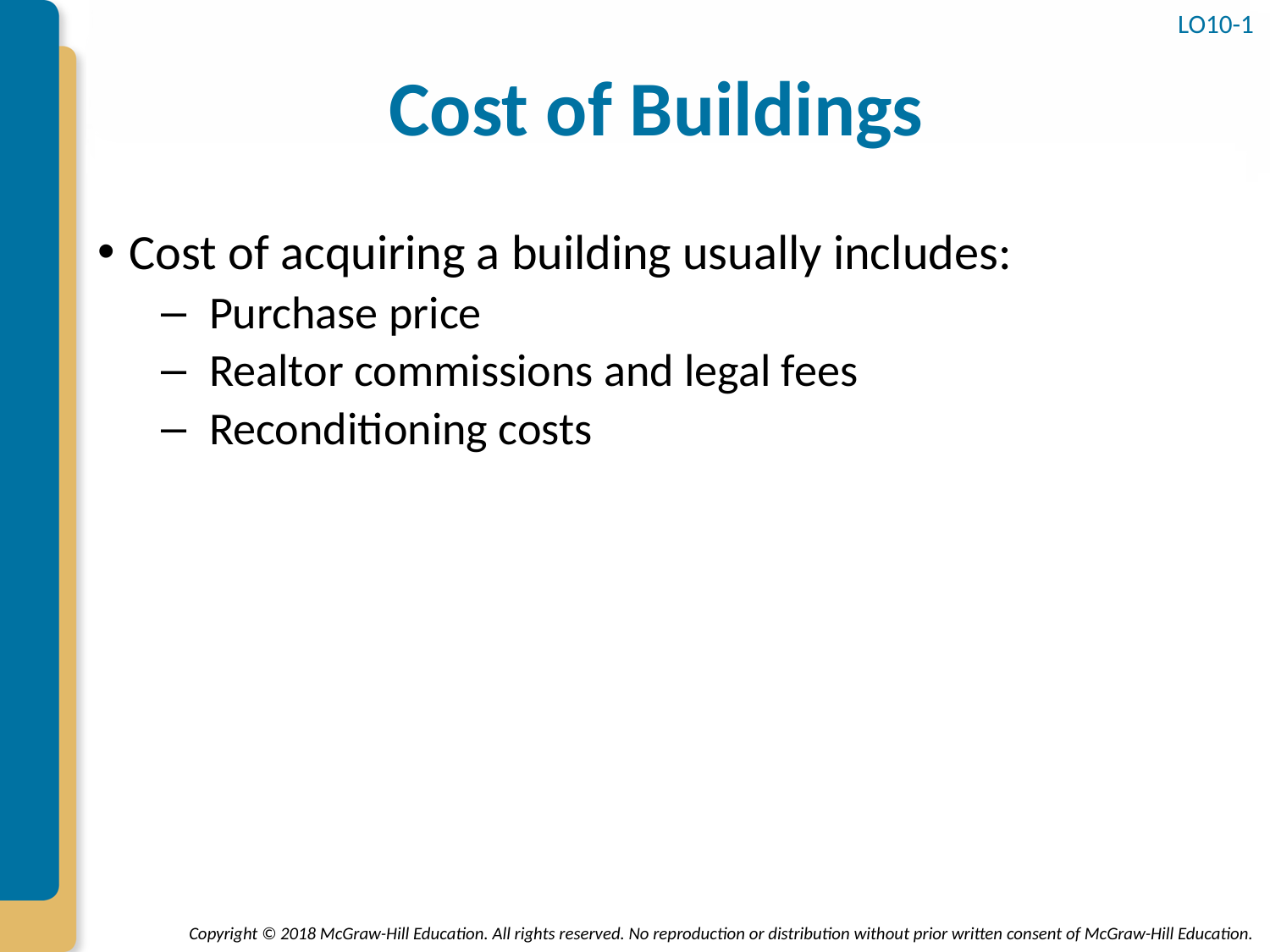

LO10-1
# Cost of Buildings
Cost of acquiring a building usually includes:
Purchase price
Realtor commissions and legal fees
Reconditioning costs